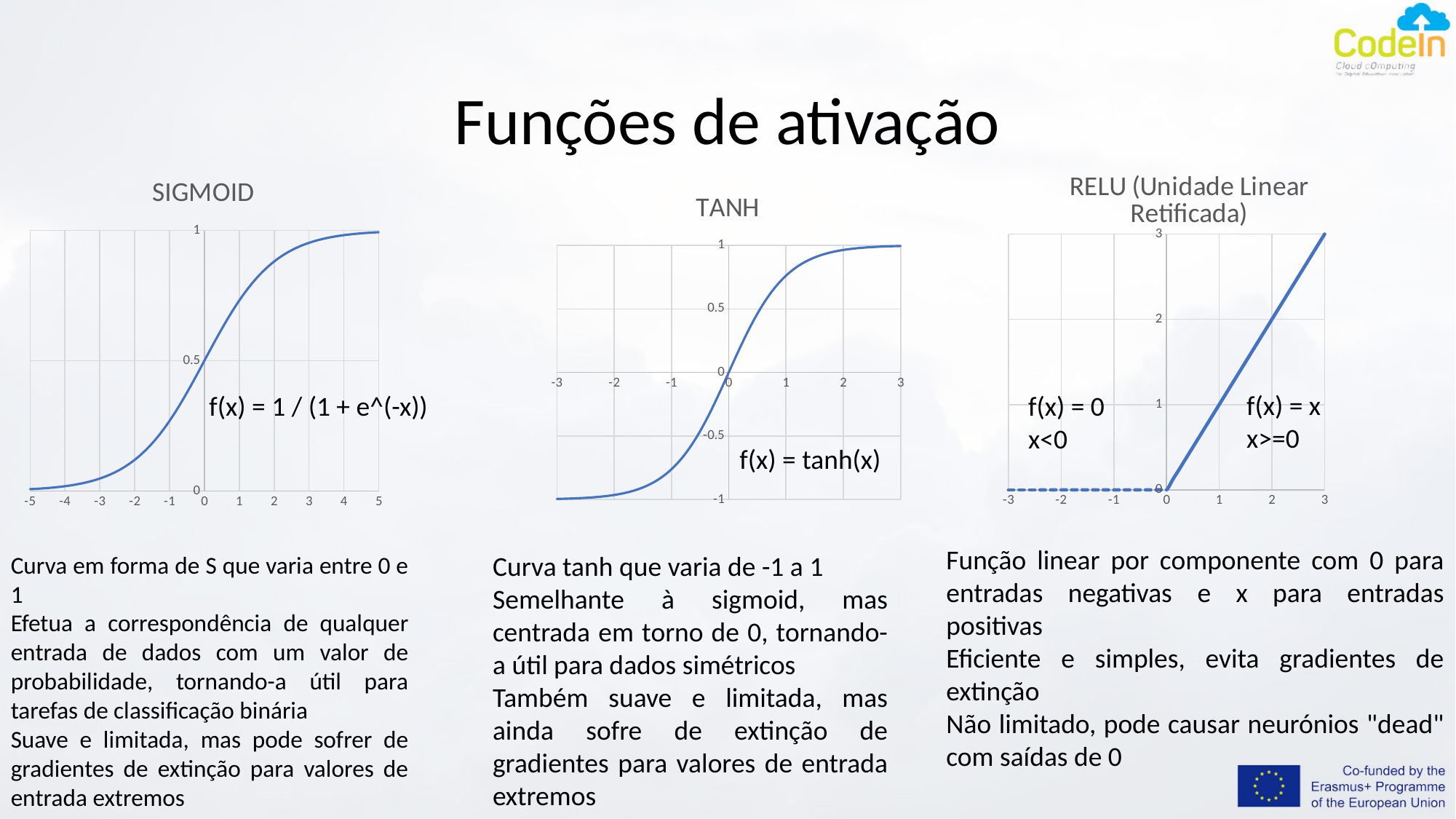

# Funções de ativação

### Chart:

| Category | SIGMOID |
|---|---|

### Chart: RELU (Unidade Linear Retificada)

| Category | RELU (Rectified Linear Unit) |
|---|---|

### Chart:

| Category | TANH |
|---|---|
f(x) = x
x>=0
f(x) = 0
x<0
f(x) = 1 / (1 + e^(-x))
f(x) = tanh(x)
Função linear por componente com 0 para entradas negativas e x para entradas positivas
Eficiente e simples, evita gradientes de extinção
Não limitado, pode causar neurónios "dead" com saídas de 0
Curva tanh que varia de -1 a 1
Semelhante à sigmoid, mas centrada em torno de 0, tornando-a útil para dados simétricos
Também suave e limitada, mas ainda sofre de extinção de gradientes para valores de entrada extremos
Curva em forma de S que varia entre 0 e 1
Efetua a correspondência de qualquer entrada de dados com um valor de probabilidade, tornando-a útil para tarefas de classificação binária
Suave e limitada, mas pode sofrer de gradientes de extinção para valores de entrada extremos